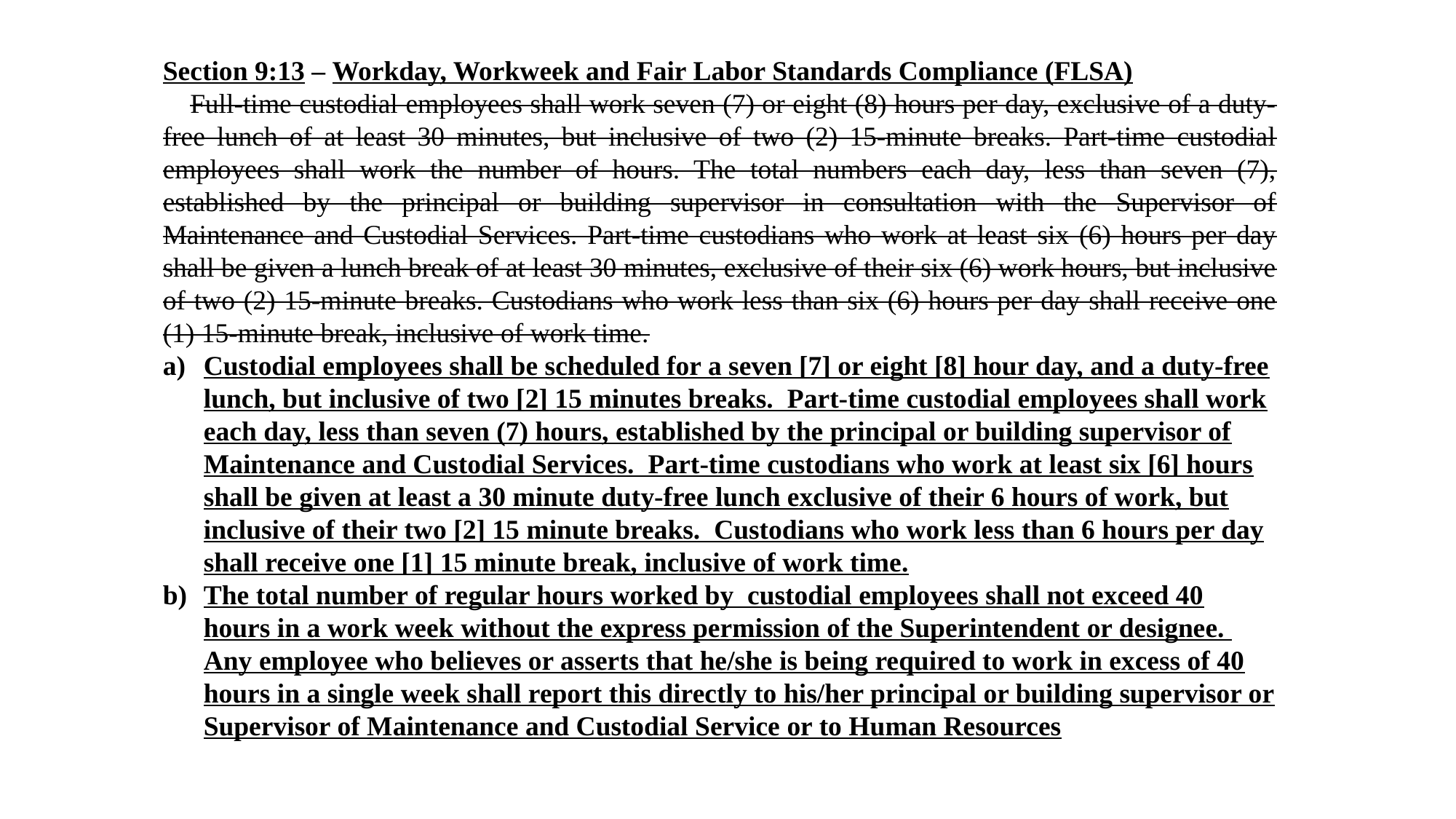

Section 9:13 – Workday, Workweek and Fair Labor Standards Compliance (FLSA)
Full-time custodial employees shall work seven (7) or eight (8) hours per day, exclusive of a duty- free lunch of at least 30 minutes, but inclusive of two (2) 15-minute breaks. Part-time custodial employees shall work the number of hours. The total numbers each day, less than seven (7), established by the principal or building supervisor in consultation with the Supervisor of Maintenance and Custodial Services. Part-time custodians who work at least six (6) hours per day shall be given a lunch break of at least 30 minutes, exclusive of their six (6) work hours, but inclusive of two (2) 15-minute breaks. Custodians who work less than six (6) hours per day shall receive one (1) 15-minute break, inclusive of work time.
Custodial employees shall be scheduled for a seven [7] or eight [8] hour day, and a duty-free lunch, but inclusive of two [2] 15 minutes breaks.  Part-time custodial employees shall work each day, less than seven (7) hours, established by the principal or building supervisor of Maintenance and Custodial Services.  Part-time custodians who work at least six [6] hours shall be given at least a 30 minute duty-free lunch exclusive of their 6 hours of work, but inclusive of their two [2] 15 minute breaks.  Custodians who work less than 6 hours per day shall receive one [1] 15 minute break, inclusive of work time.
The total number of regular hours worked by  custodial employees shall not exceed 40 hours in a work week without the express permission of the Superintendent or designee.  Any employee who believes or asserts that he/she is being required to work in excess of 40 hours in a single week shall report this directly to his/her principal or building supervisor or Supervisor of Maintenance and Custodial Service or to Human Resources